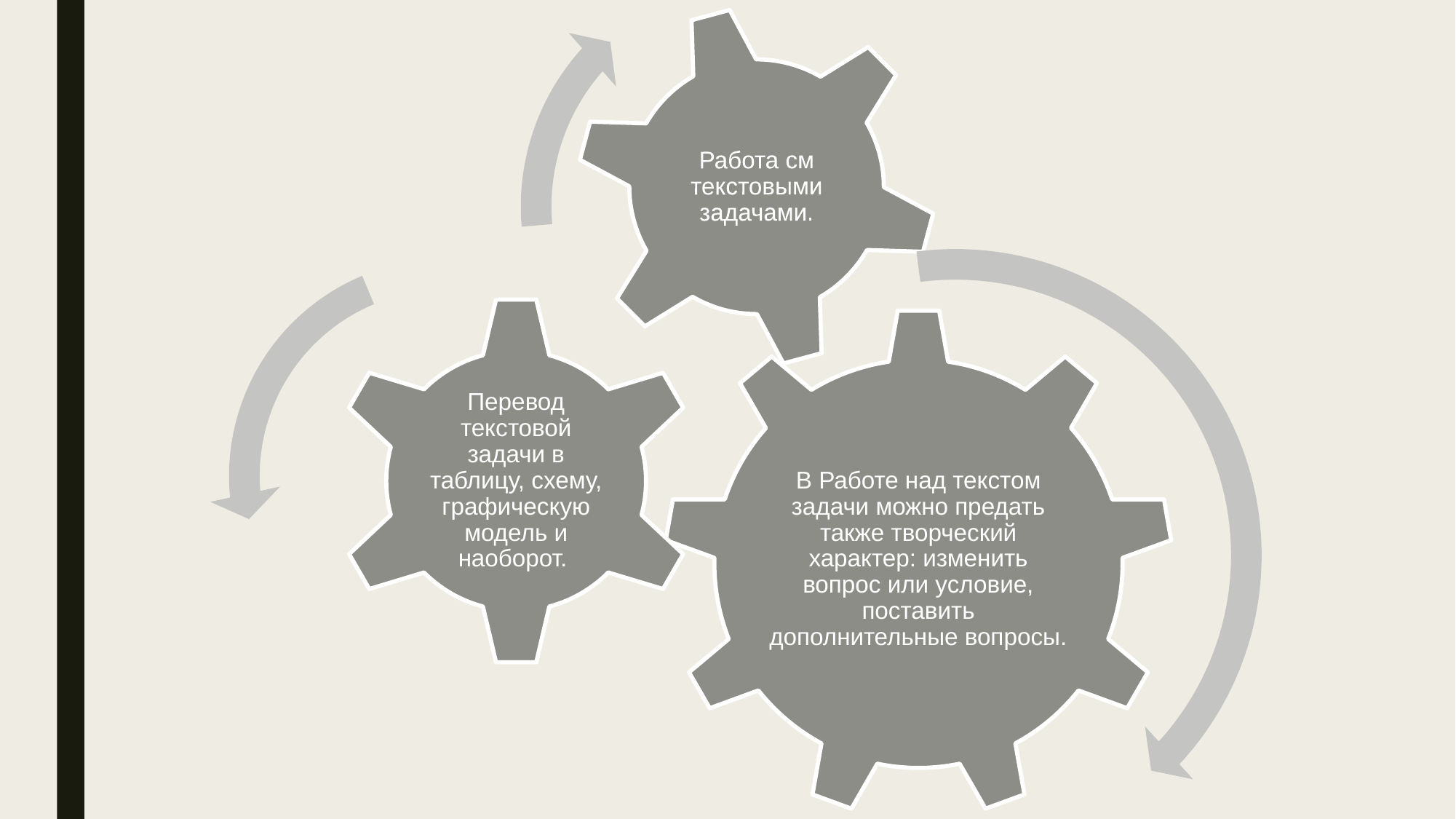

В Работе над текстом задачи можно предать также творческий характер: изменить вопрос или условие, поставить дополнительные вопросы.
Перевод текстовой задачи в таблицу, схему, графическую модель и наоборот.
Работа см текстовыми задачами.